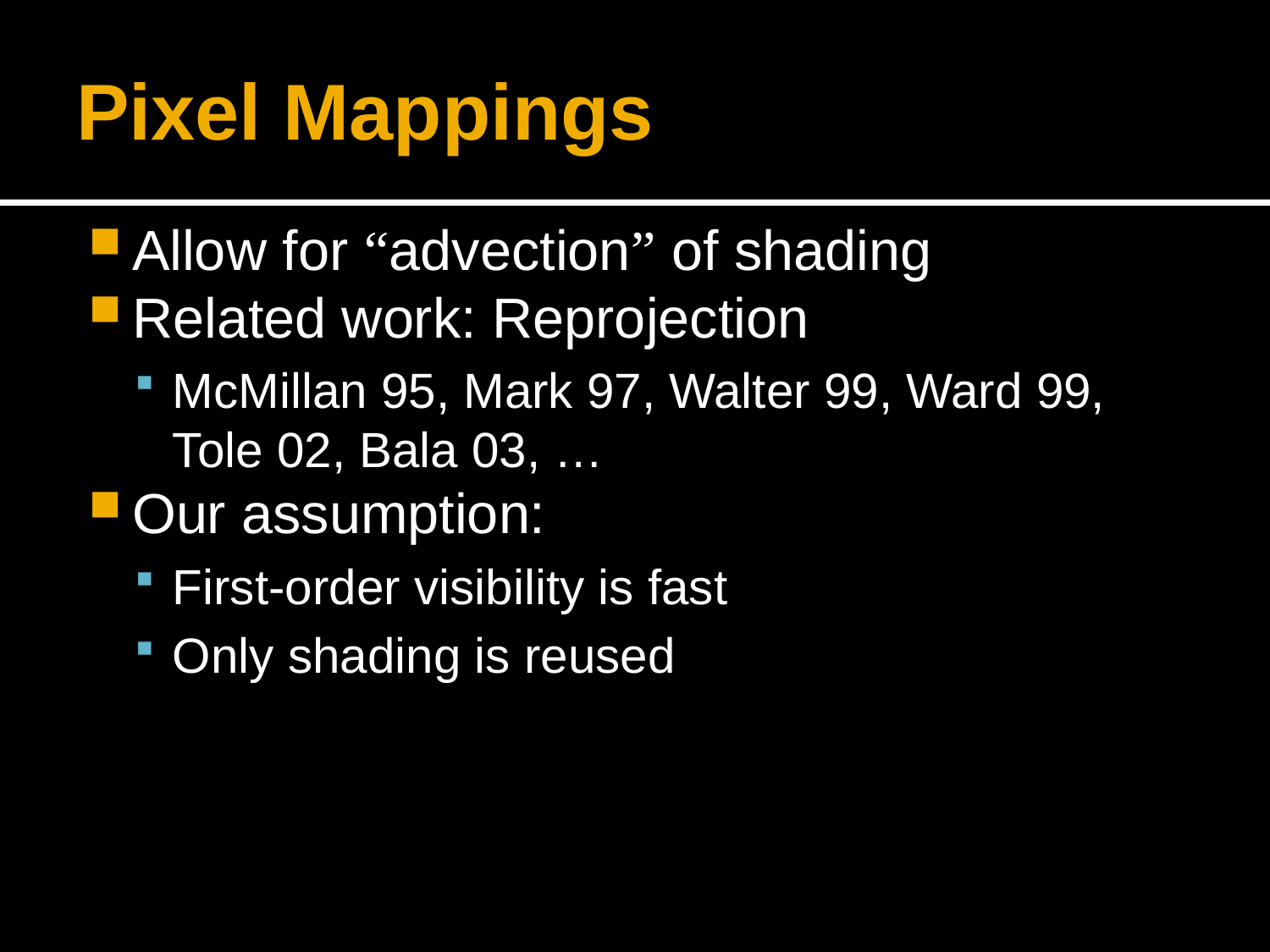

# Pixel Mappings
Allow for “advection” of shading
Related work: Reprojection
McMillan 95, Mark 97, Walter 99, Ward 99, Tole 02, Bala 03, …
Our assumption:
First-order visibility is fast
Only shading is reused